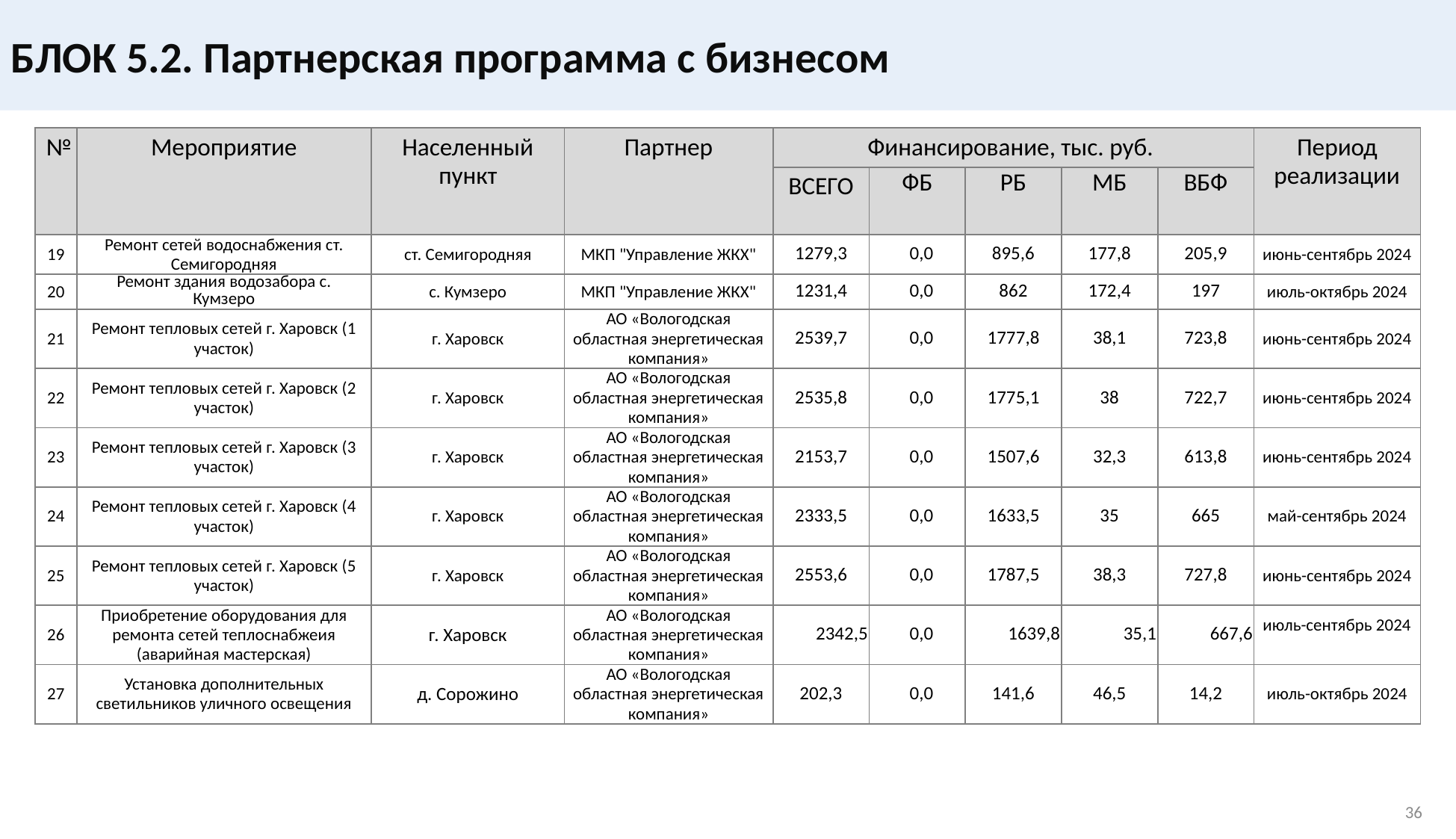

БЛОК 5.2. Партнерская программа с бизнесом
| № | Мероприятие | Населенный пункт | Партнер | Финансирование, тыс. руб. |  |  |  |  | Период реализации |
| --- | --- | --- | --- | --- | --- | --- | --- | --- | --- |
|  |  |  |  | ВСЕГО | ФБ | РБ | МБ | ВБФ |  |
| 19 | Ремонт сетей водоснабжения ст. Семигородняя | ст. Семигородняя | МКП "Управление ЖКХ" | 1279,3 | 0,0 | 895,6 | 177,8 | 205,9 | июнь-сентябрь 2024 |
| 20 | Ремонт здания водозабора с. Кумзеро | с. Кумзеро | МКП "Управление ЖКХ" | 1231,4 | 0,0 | 862 | 172,4 | 197 | июль-октябрь 2024 |
| 21 | Ремонт тепловых сетей г. Харовск (1 участок) | г. Харовск | АО «Вологодская областная энергетическая компания» | 2539,7 | 0,0 | 1777,8 | 38,1 | 723,8 | июнь-сентябрь 2024 |
| 22 | Ремонт тепловых сетей г. Харовск (2 участок) | г. Харовск | АО «Вологодская областная энергетическая компания» | 2535,8 | 0,0 | 1775,1 | 38 | 722,7 | июнь-сентябрь 2024 |
| 23 | Ремонт тепловых сетей г. Харовск (3 участок) | г. Харовск | АО «Вологодская областная энергетическая компания» | 2153,7 | 0,0 | 1507,6 | 32,3 | 613,8 | июнь-сентябрь 2024 |
| 24 | Ремонт тепловых сетей г. Харовск (4 участок) | г. Харовск | АО «Вологодская областная энергетическая компания» | 2333,5 | 0,0 | 1633,5 | 35 | 665 | май-сентябрь 2024 |
| 25 | Ремонт тепловых сетей г. Харовск (5 участок) | г. Харовск | АО «Вологодская областная энергетическая компания» | 2553,6 | 0,0 | 1787,5 | 38,3 | 727,8 | июнь-сентябрь 2024 |
| 26 | Приобретение оборудования для ремонта сетей теплоснабжеия (аварийная мастерская) | г. Харовск | АО «Вологодская областная энергетическая компания» | 2342,5 | 0,0 | 1639,8 | 35,1 | 667,6 | июль-сентябрь 2024 |
| 27 | Установка дополнительных светильников уличного освещения | д. Сорожино | АО «Вологодская областная энергетическая компания» | 202,3 | 0,0 | 141,6 | 46,5 | 14,2 | июль-октябрь 2024 |
36